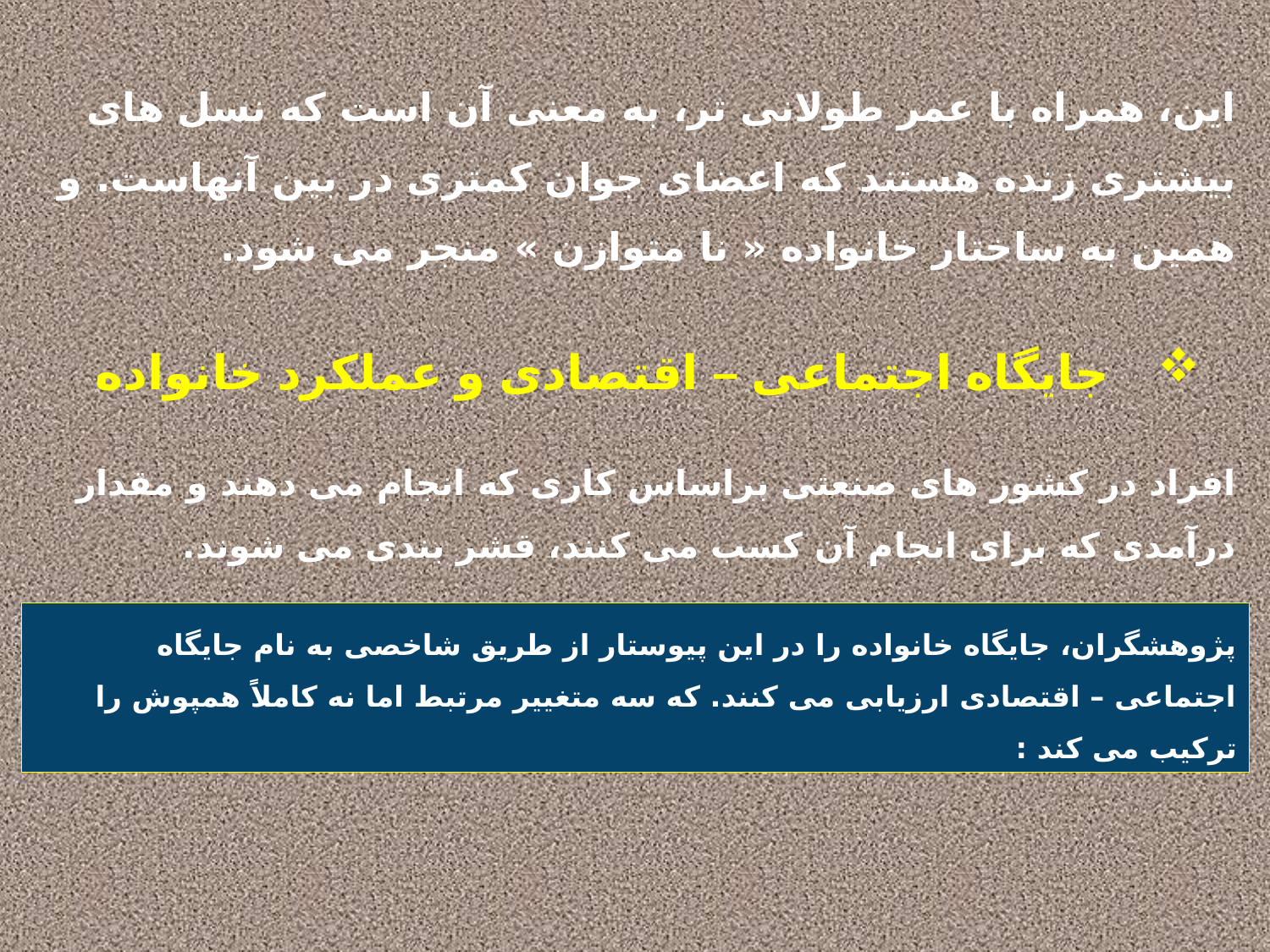

این، همراه با عمر طولانی تر، به معنی آن است که نسل های بیشتری زنده هستند که اعضای جوان کمتری در بین آنهاست. و همین به ساختار خانواده « نا متوازن » منجر می شود.
# جایگاه اجتماعی – اقتصادی و عملکرد خانواده
افراد در کشور های صنعتی براساس کاری که انجام می دهند و مقدار درآمدی که برای انجام آن کسب می کنند، قشر بندی می شوند.
پژوهشگران، جایگاه خانواده را در این پیوستار از طریق شاخصی به نام جایگاه اجتماعی – اقتصادی ارزیابی می کنند. که سه متغییر مرتبط اما نه کاملاً همپوش را ترکیب می کند :
www.modirkade.ir
39